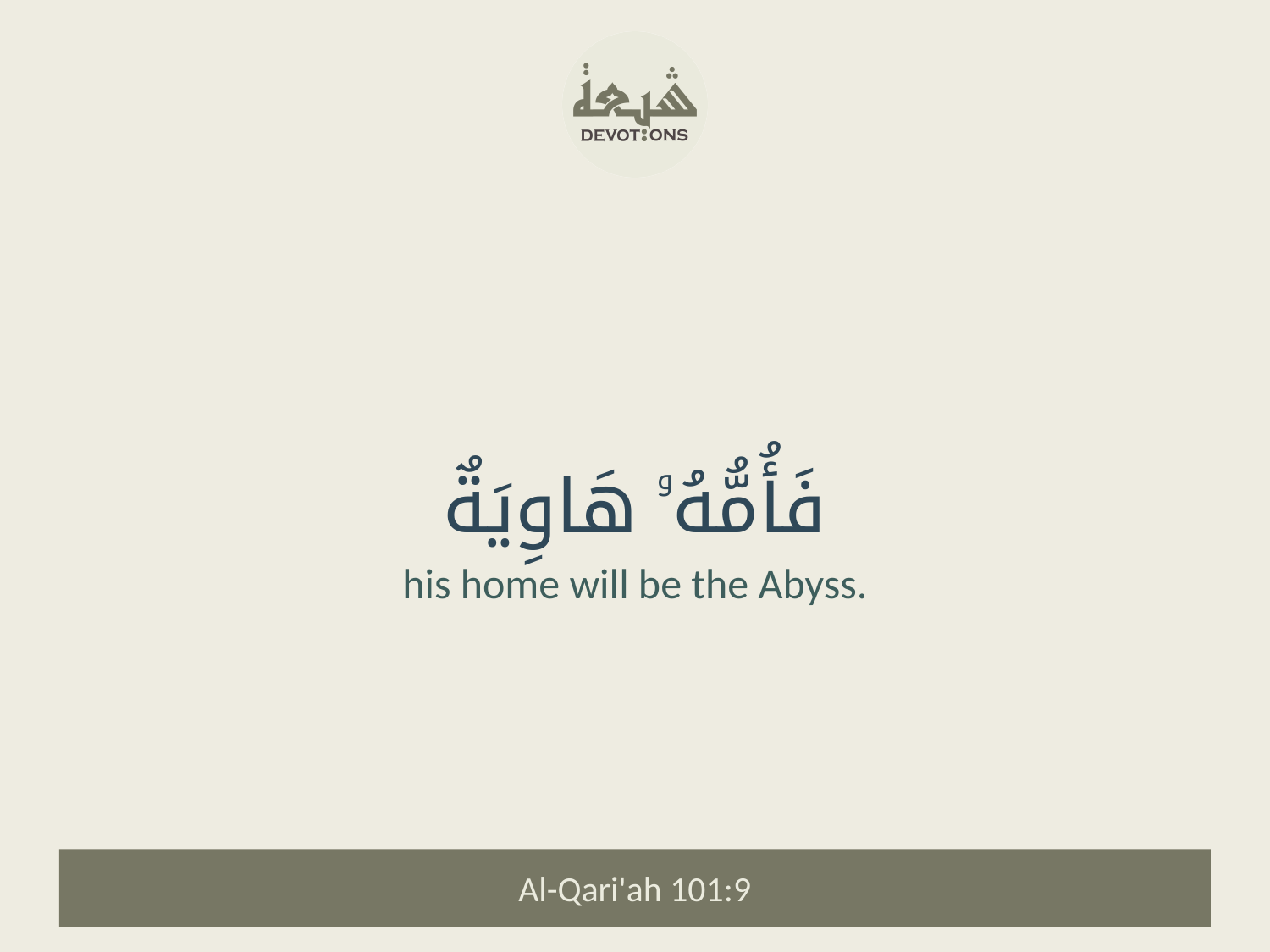

فَأُمُّهُۥ هَاوِيَةٌ
his home will be the Abyss.
Al-Qari'ah 101:9